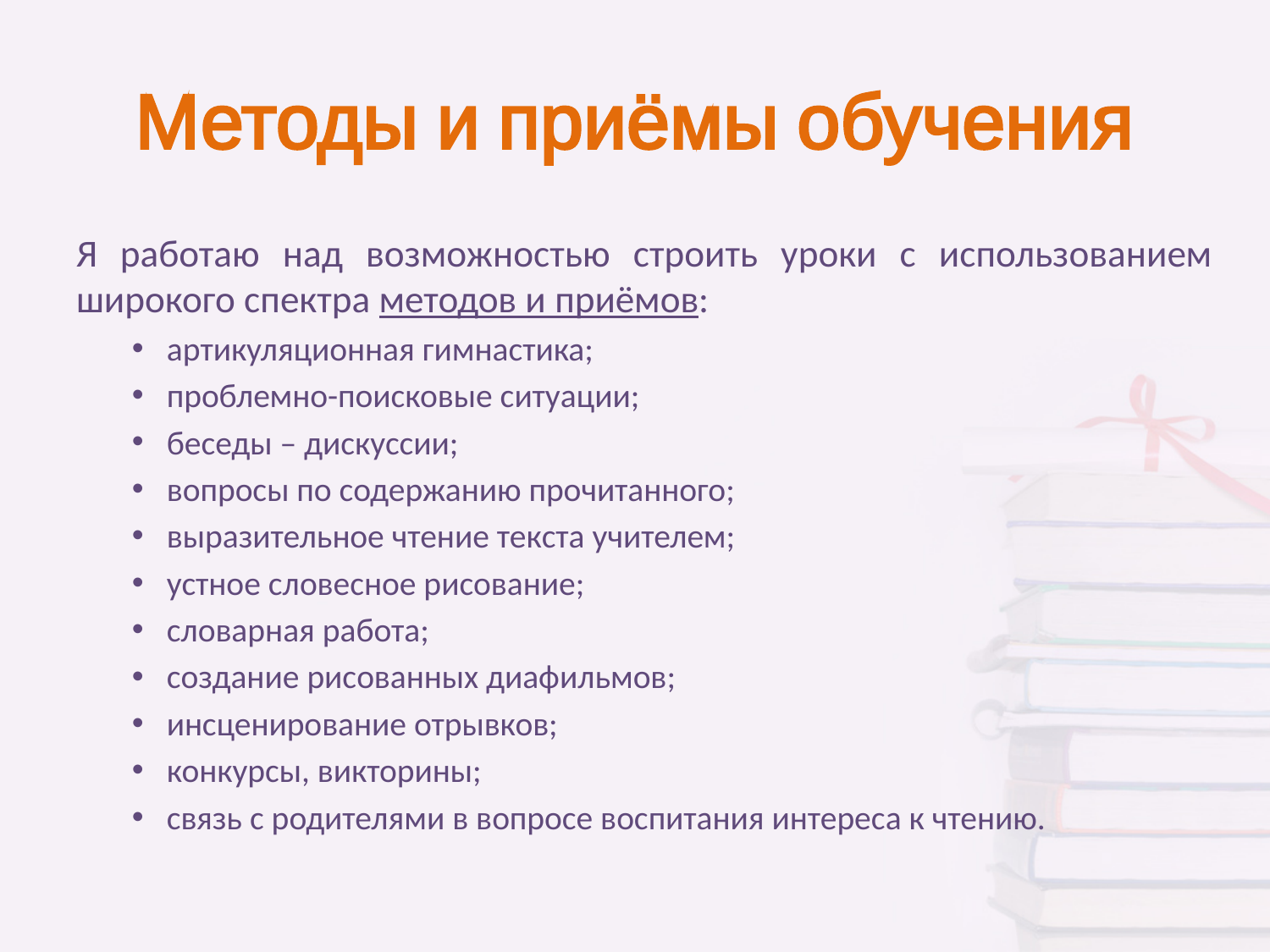

# Методы и приёмы обучения
Я работаю над возможностью строить уроки с использованием широкого спектра методов и приёмов:
артикуляционная гимнастика;
проблемно-поисковые ситуации;
беседы – дискуссии;
вопросы по содержанию прочитанного;
выразительное чтение текста учителем;
устное словесное рисование;
словарная работа;
создание рисованных диафильмов;
инсценирование отрывков;
конкурсы, викторины;
связь с родителями в вопросе воспитания интереса к чтению.